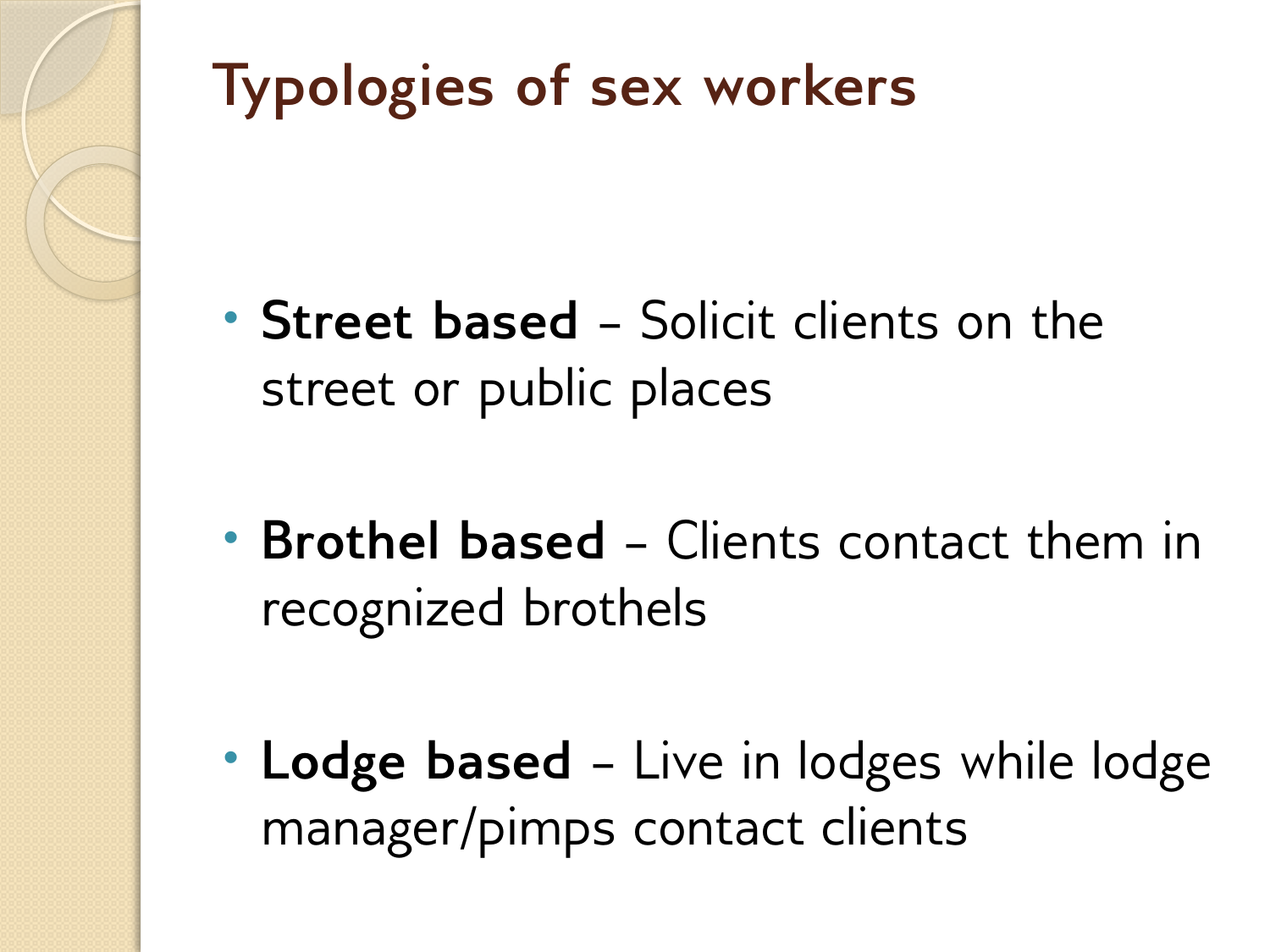

# Typologies of sex workers

Street based – Solicit clients on the street or public places

Brothel based – Clients contact them in recognized brothels

Lodge based – Live in lodges while lodge manager/pimps contact clients